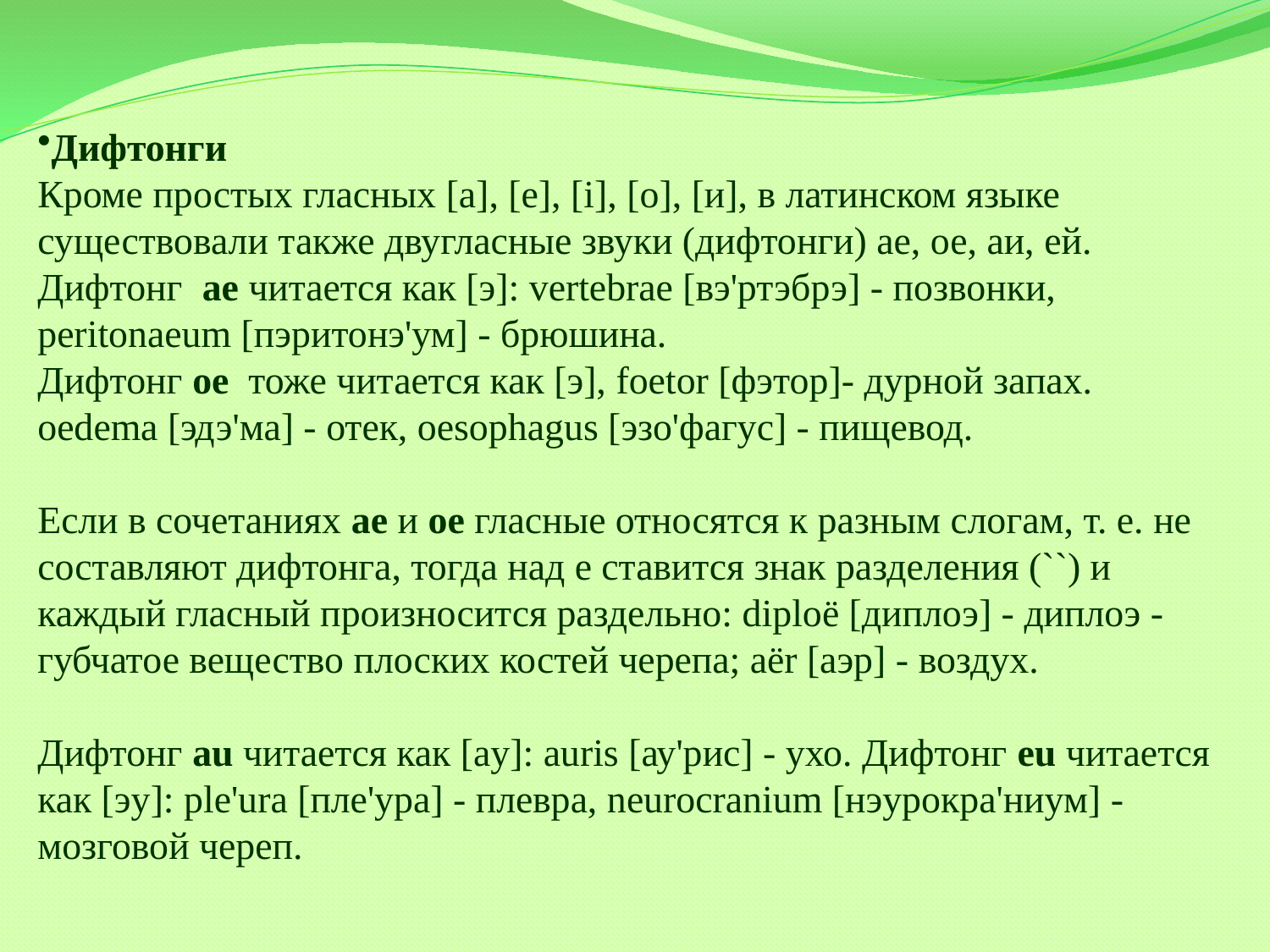

Дифтонги
Кроме простых гласных [а], [е], [i], [о], [и], в латинском языке существовали также двугласные звуки (дифтонги) ае, ое, аи, ей.
Дифтонг  ае читается как [э]: vertebrae [вэ'ртэбрэ] - позвонки, peritonaeum [пэритонэ'ум] - брюшина.
Дифтонг ое  тоже читается как [э], foetor [фэтор]- дурной запах.
oedema [эдэ'ма] - отек, oesophagus [эзо'фагус] - пищевод.

Если в сочетаниях ае и ое гласные относятся к разным слогам, т. е. не составляют дифтонга, тогда над е ставится знак разделения (``) и каждый гласный произносится раздельно: diploё [диплоэ] - диплоэ - губчатое вещество плоских костей черепа; аёr [аэр] - воздух.

Дифтонг au читается как [ay]: auris [ау'рис] - ухо. Дифтонг еu читается как [эу]: ple'ura [пле'ура] - плевра, neurocranium [нэурокра'ниум] - мозговой череп.